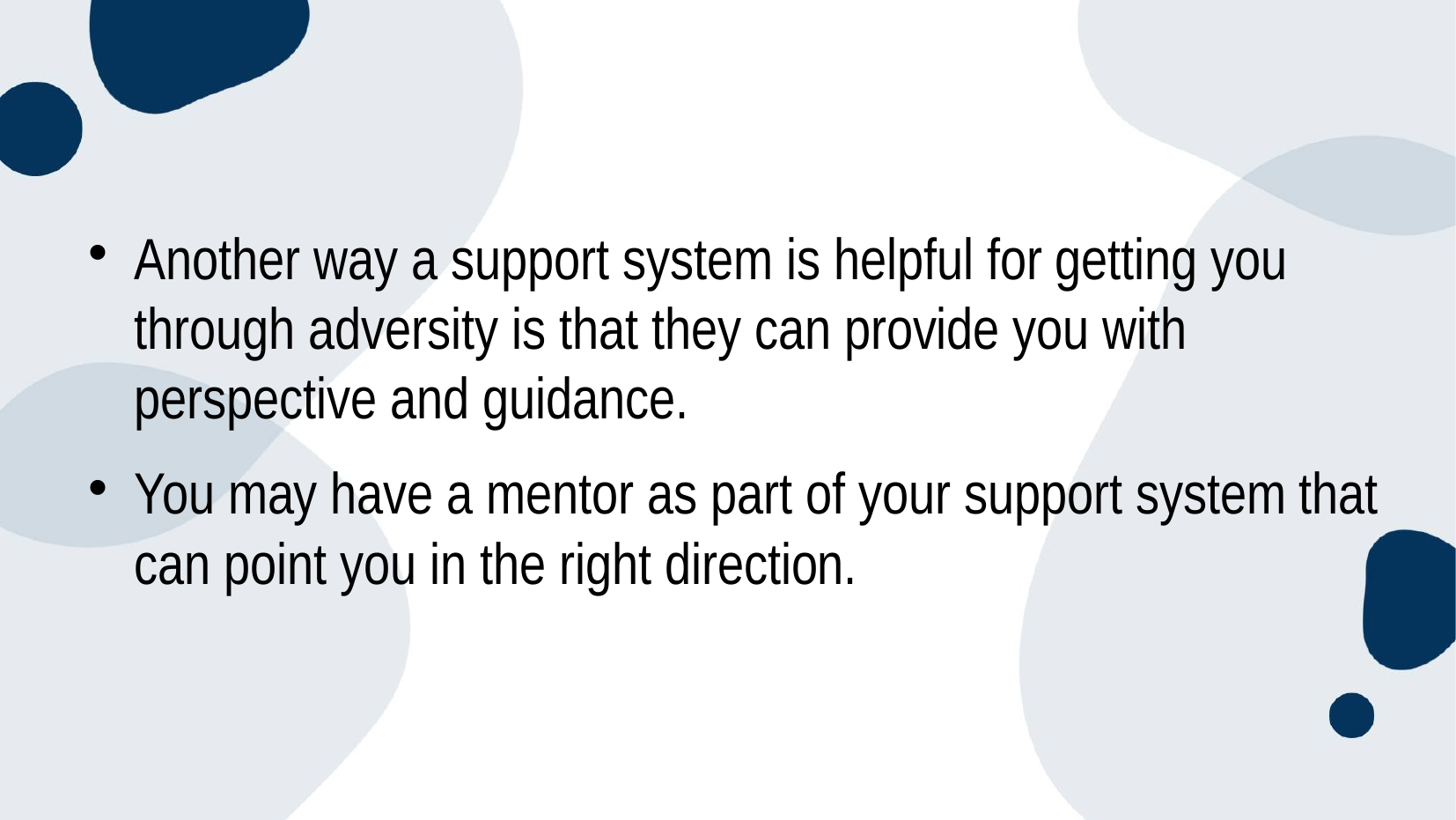

#
Another way a support system is helpful for getting you through adversity is that they can provide you with perspective and guidance.
You may have a mentor as part of your support system that can point you in the right direction.